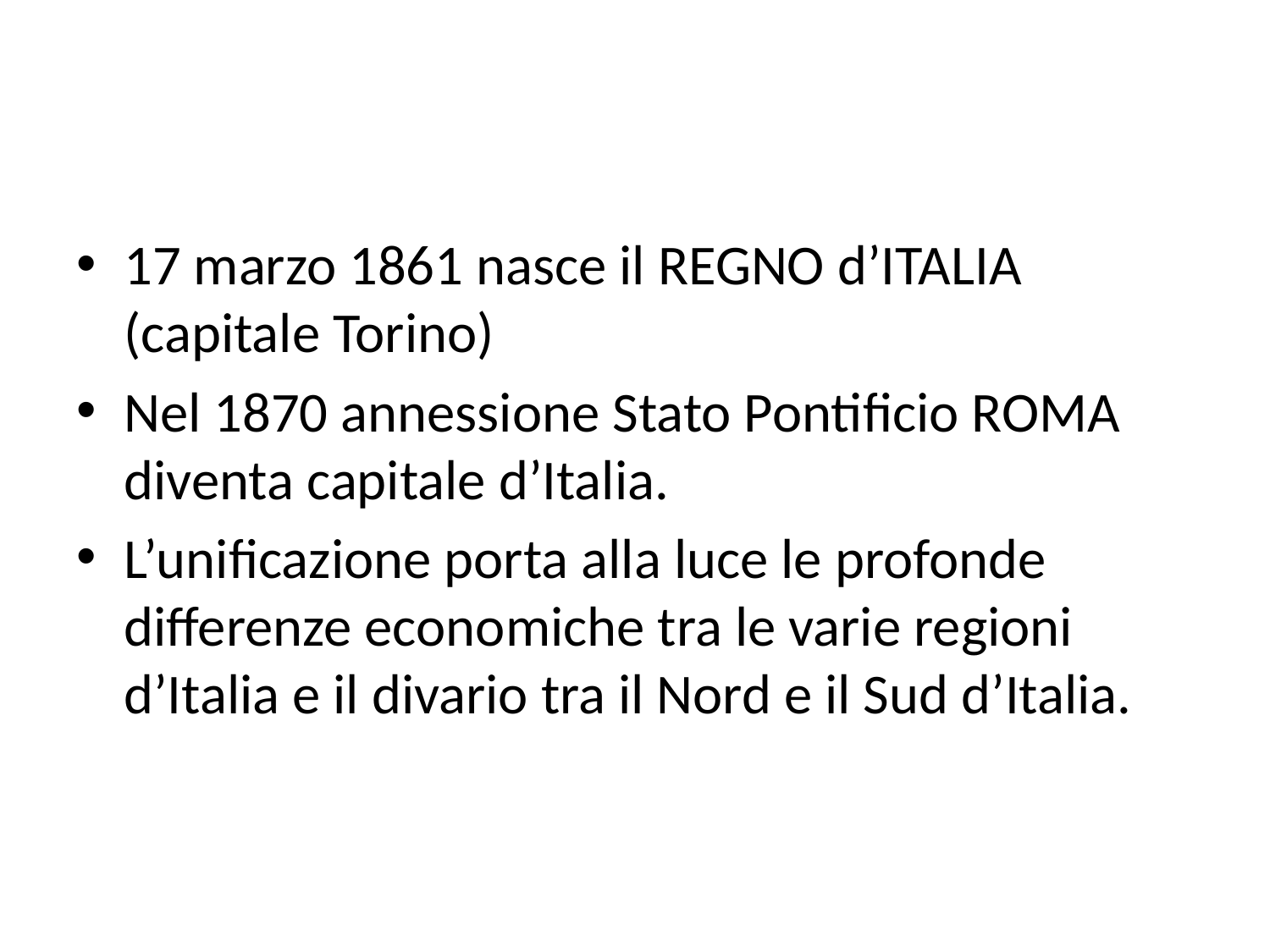

#
17 marzo 1861 nasce il REGNO d’ITALIA (capitale Torino)
Nel 1870 annessione Stato Pontificio ROMA diventa capitale d’Italia.
L’unificazione porta alla luce le profonde differenze economiche tra le varie regioni d’Italia e il divario tra il Nord e il Sud d’Italia.